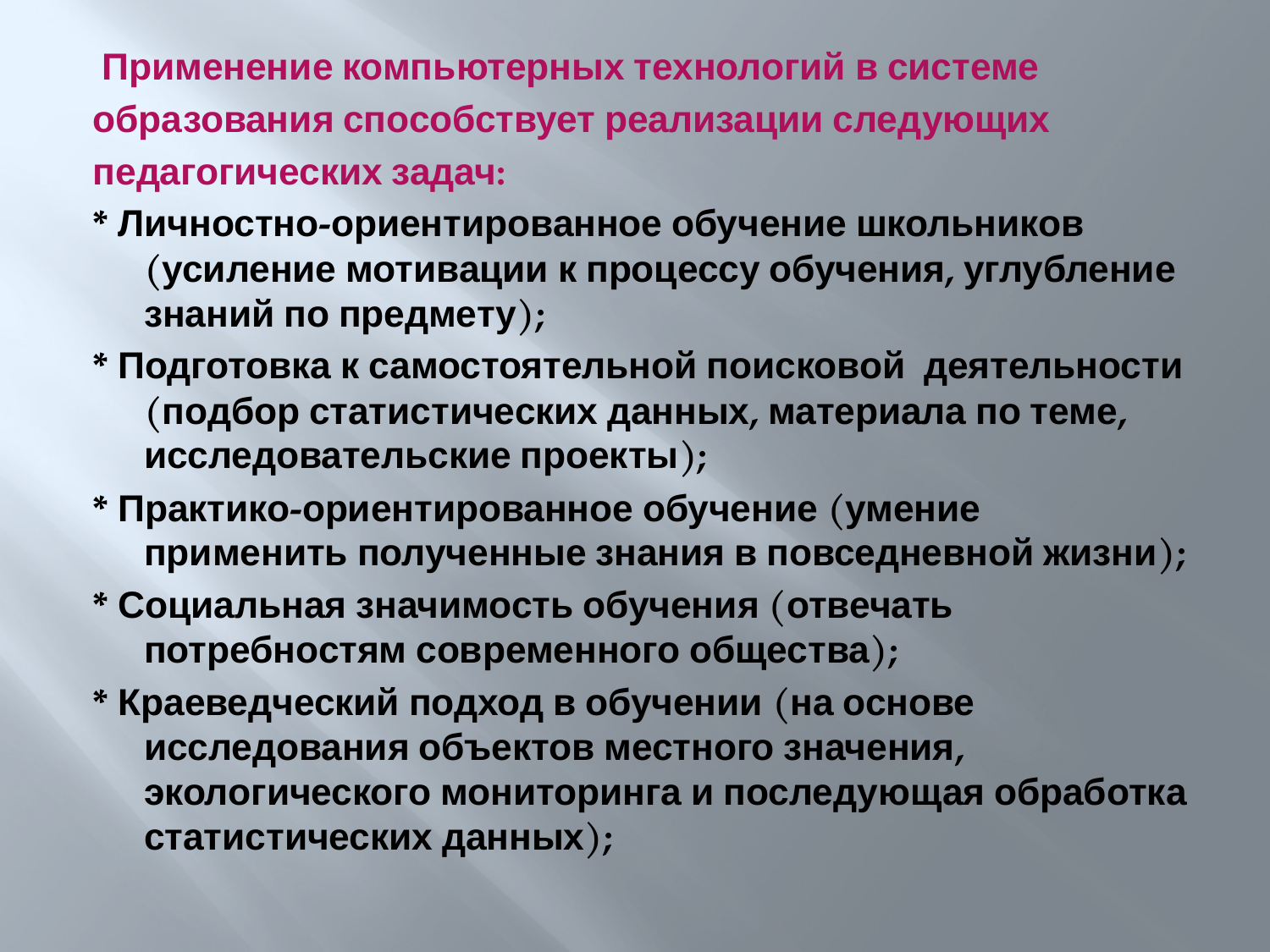

Применение компьютерных технологий в системе
образования способствует реализации следующих
педагогических задач:
* Личностно-ориентированное обучение школьников (усиление мотивации к процессу обучения, углубление знаний по предмету);
* Подготовка к самостоятельной поисковой  деятельности (подбор статистических данных, материала по теме, исследовательские проекты);
* Практико-ориентированное обучение (умение применить полученные знания в повседневной жизни);
* Социальная значимость обучения (отвечать потребностям современного общества);
* Краеведческий подход в обучении (на основе исследования объектов местного значения, экологического мониторинга и последующая обработка статистических данных);